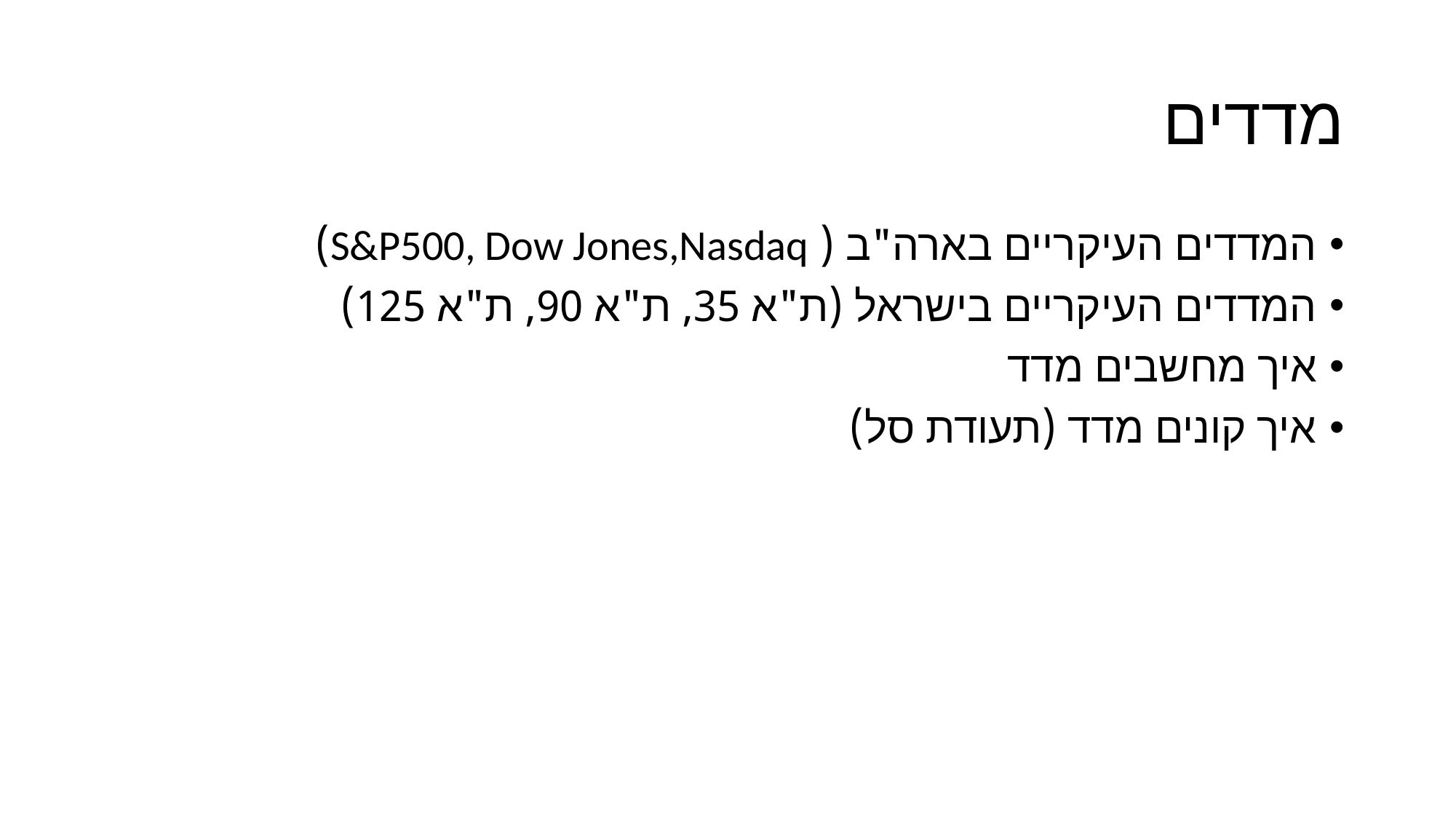

# מדדים
המדדים העיקריים בארה"ב ( S&P500, Dow Jones,Nasdaq)
המדדים העיקריים בישראל (ת"א 35, ת"א 90, ת"א 125)
איך מחשבים מדד
איך קונים מדד (תעודת סל)